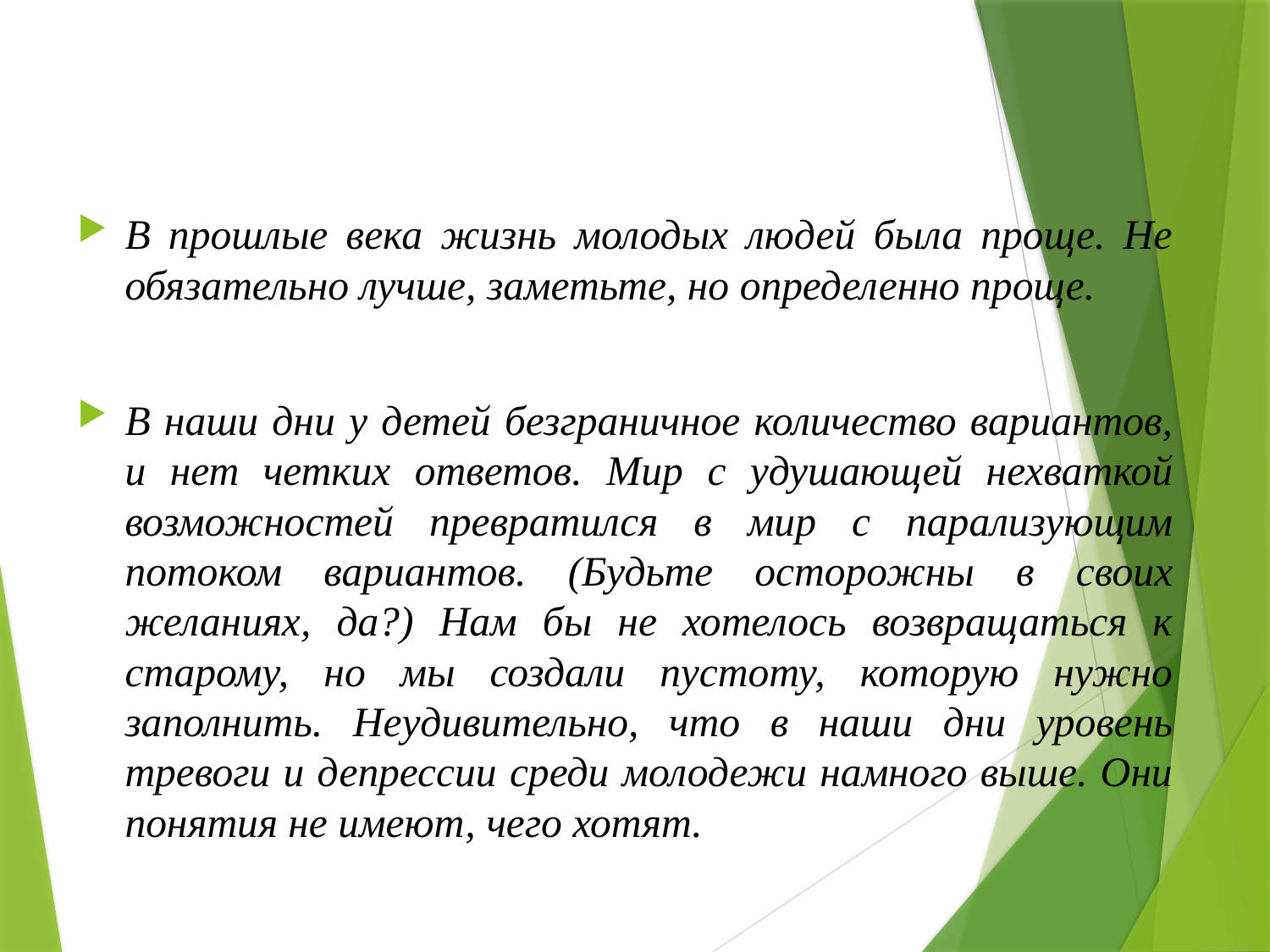

В прошлые века жизнь молодых людей была проще. Не обязательно лучше, заметьте, но определенно проще.

В наши дни у детей безграничное количество вариантов, и нет четких ответов. Мир с удушающей нехваткой возможностей превратился в мир с парализующим потоком вариантов. (Будьте осторожны в своих желаниях, да?) Нам бы не хотелось возвращаться к старому, но мы создали пустоту, которую нужно заполнить. Неудивительно, что в наши дни уровень тревоги и депрессии среди молодежи намного выше. Они понятия не имеют, чего хотят.